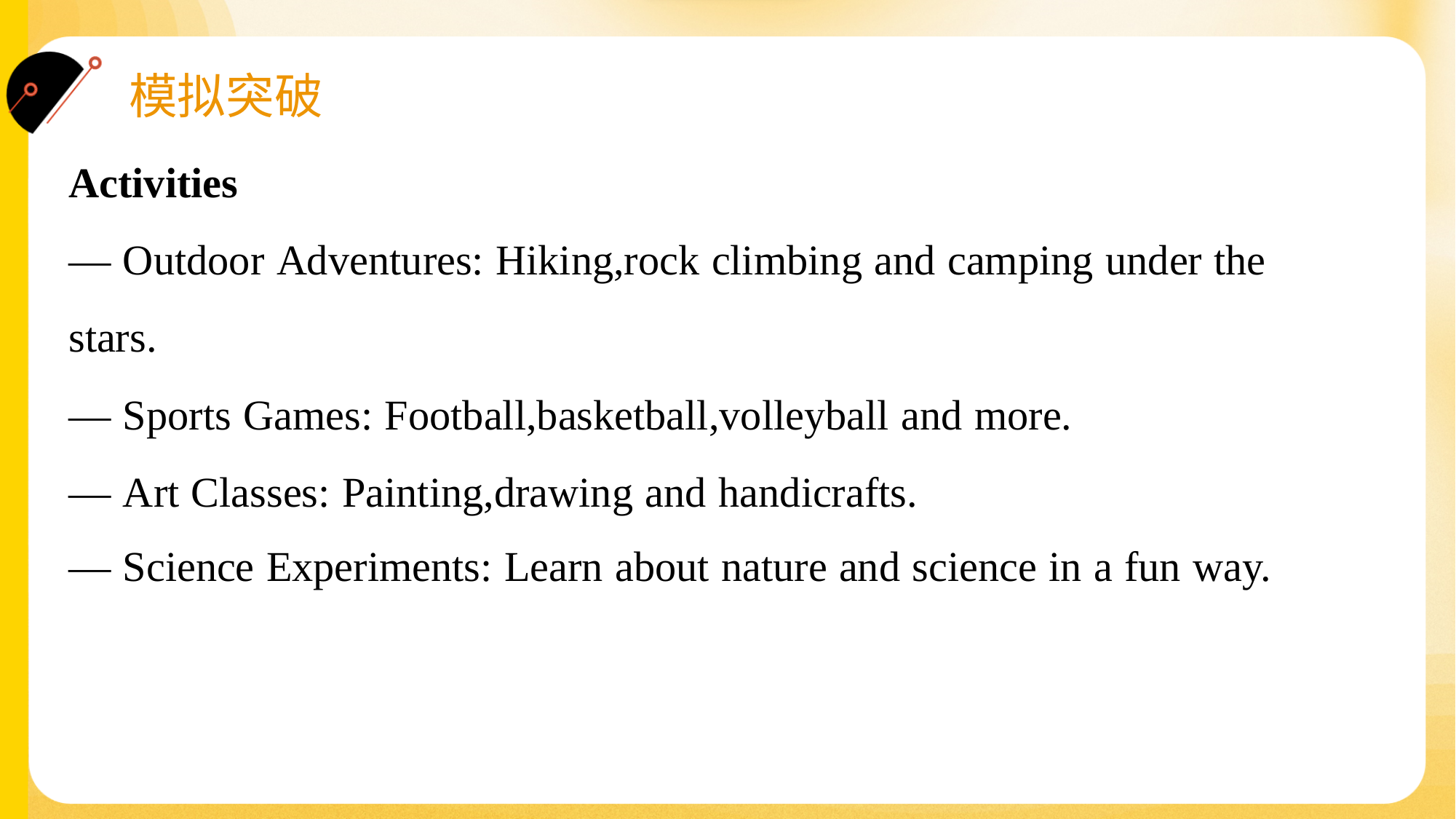

Activities
— Outdoor Adventures: Hiking,rock climbing and camping under the
stars.
— Sports Games: Football,basketball,volleyball and more.
— Art Classes: Painting,drawing and handicrafts.
— Science Experiments: Learn about nature and science in a fun way.